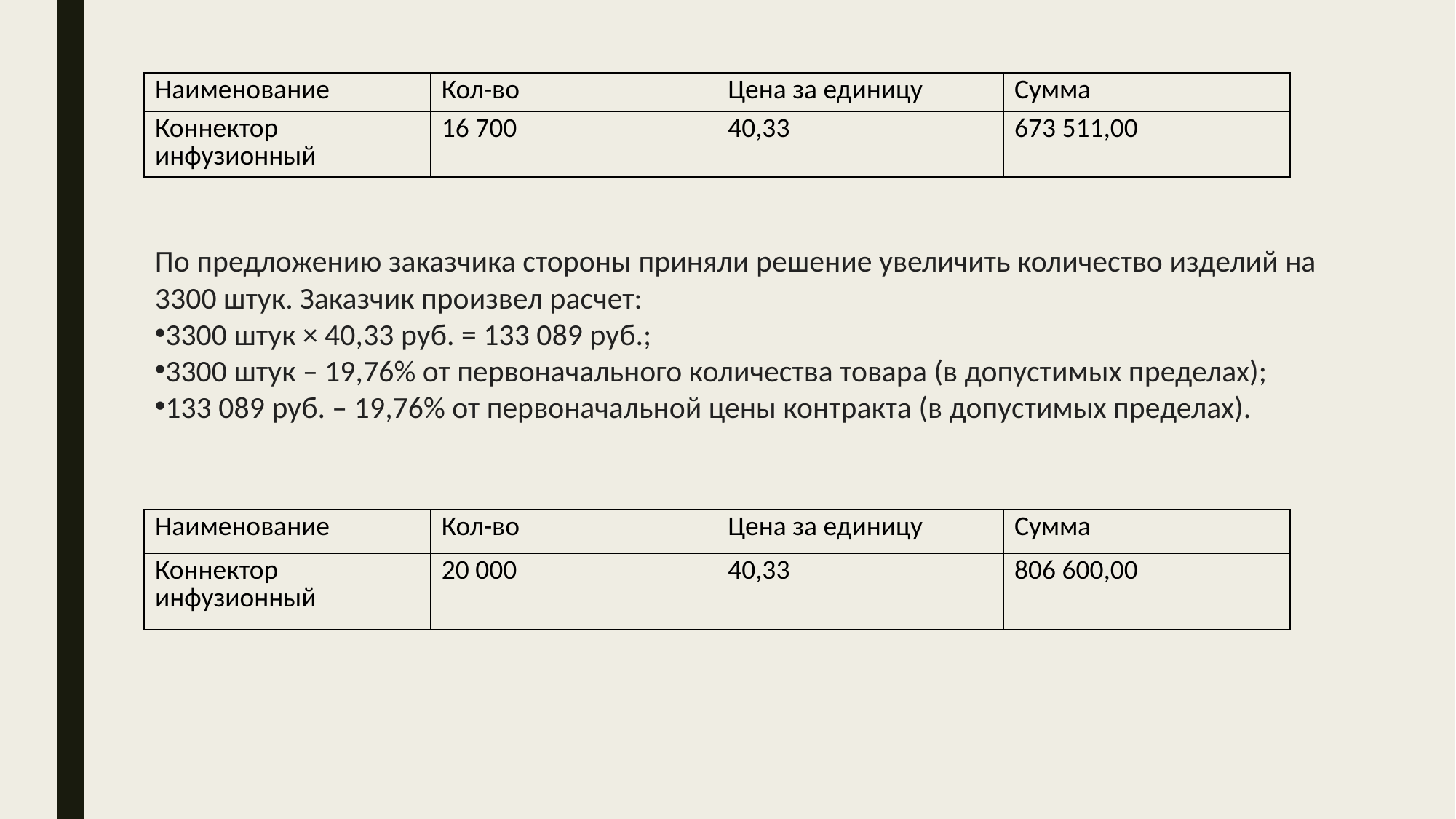

| Наименование | Кол-во | Цена за единицу | Сумма |
| --- | --- | --- | --- |
| Коннектор инфузионный | 16 700 | 40,33 | 673 511,00 |
По предложению заказчика стороны приняли решение увеличить количество изделий на 3300 штук. Заказчик произвел расчет:
3300 штук × 40,33 руб. = 133 089 руб.;
3300 штук – 19,76% от первоначального количества товара (в допустимых пределах);
133 089 руб. – 19,76% от первоначальной цены контракта (в допустимых пределах).
| Наименование | Кол-во | Цена за единицу | Сумма |
| --- | --- | --- | --- |
| Коннектор инфузионный | 20 000 | 40,33 | 806 600,00 |